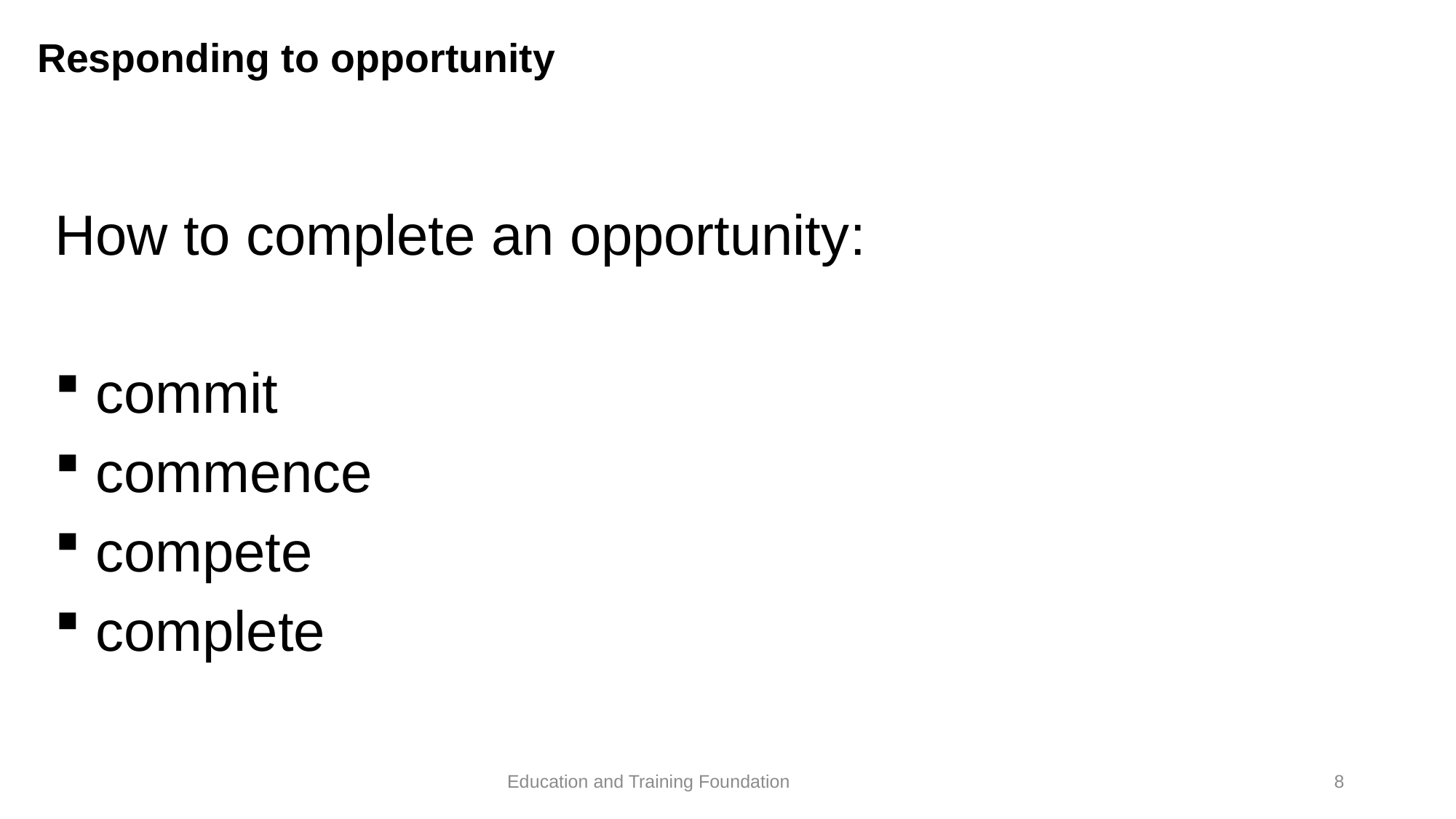

# Responding to opportunity
How to complete an opportunity:

commit
commence
compete
complete
8
Education and Training Foundation